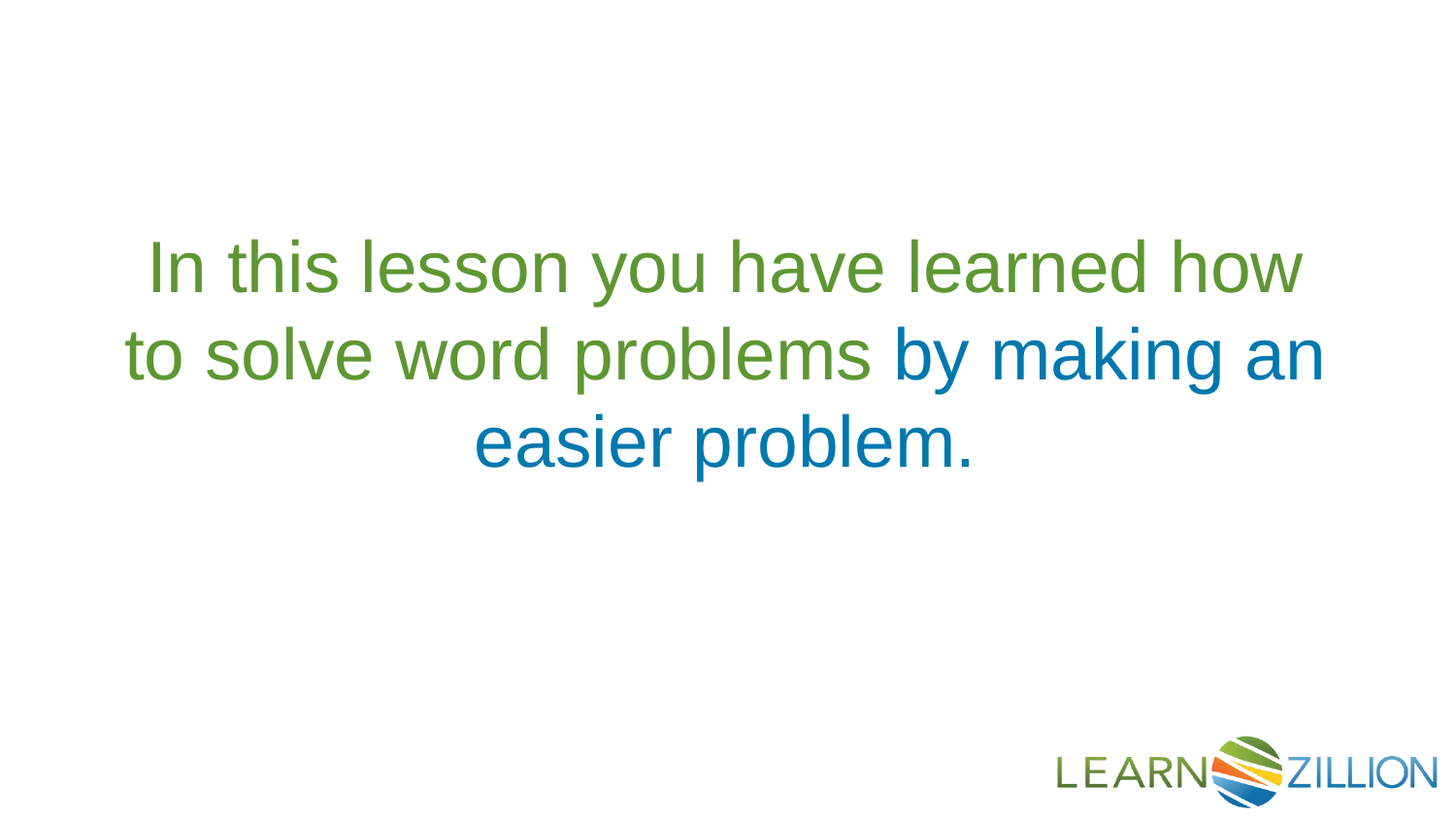

In this lesson you have learned how to solve word problems by making an easier problem.